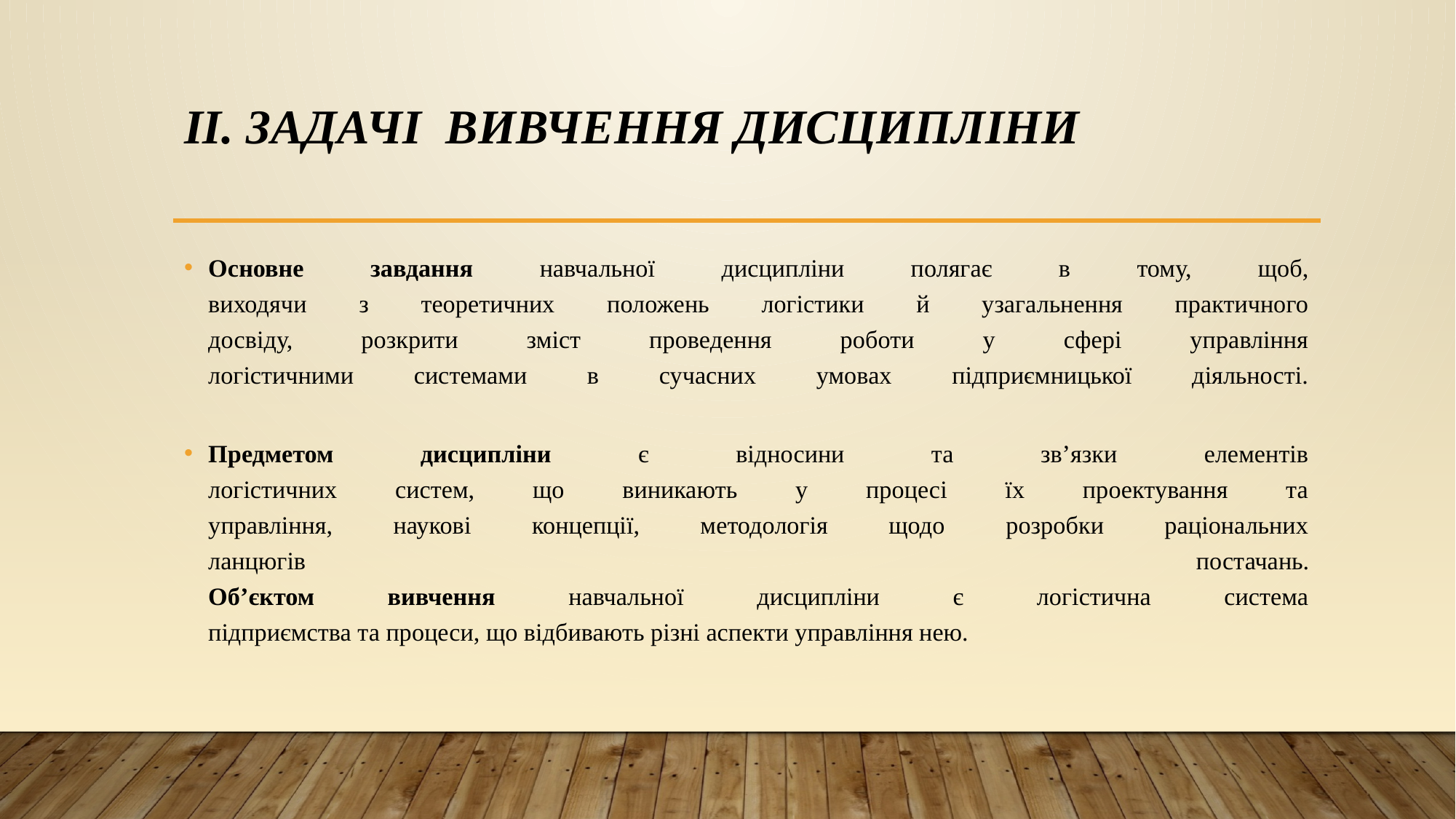

# ІІ. ЗАДАЧІ  ВИВЧЕННЯ ДИСЦИПЛІНИ
Основне завдання навчальної дисципліни полягає в тому, щоб,
виходячи з теоретичних положень логістики й узагальнення практичного
досвіду, розкрити зміст проведення роботи у сфері управління
логістичними системами в сучасних умовах підприємницької діяльності.
Предметом дисципліни є відносини та зв’язки елементів
логістичних систем, що виникають у процесі їх проектування та
управління, наукові концепції, методологія щодо розробки раціональних
ланцюгів постачань.
Об’єктом вивчення навчальної дисципліни є логістична система
підприємства та процеси, що відбивають різні аспекти управління нею.